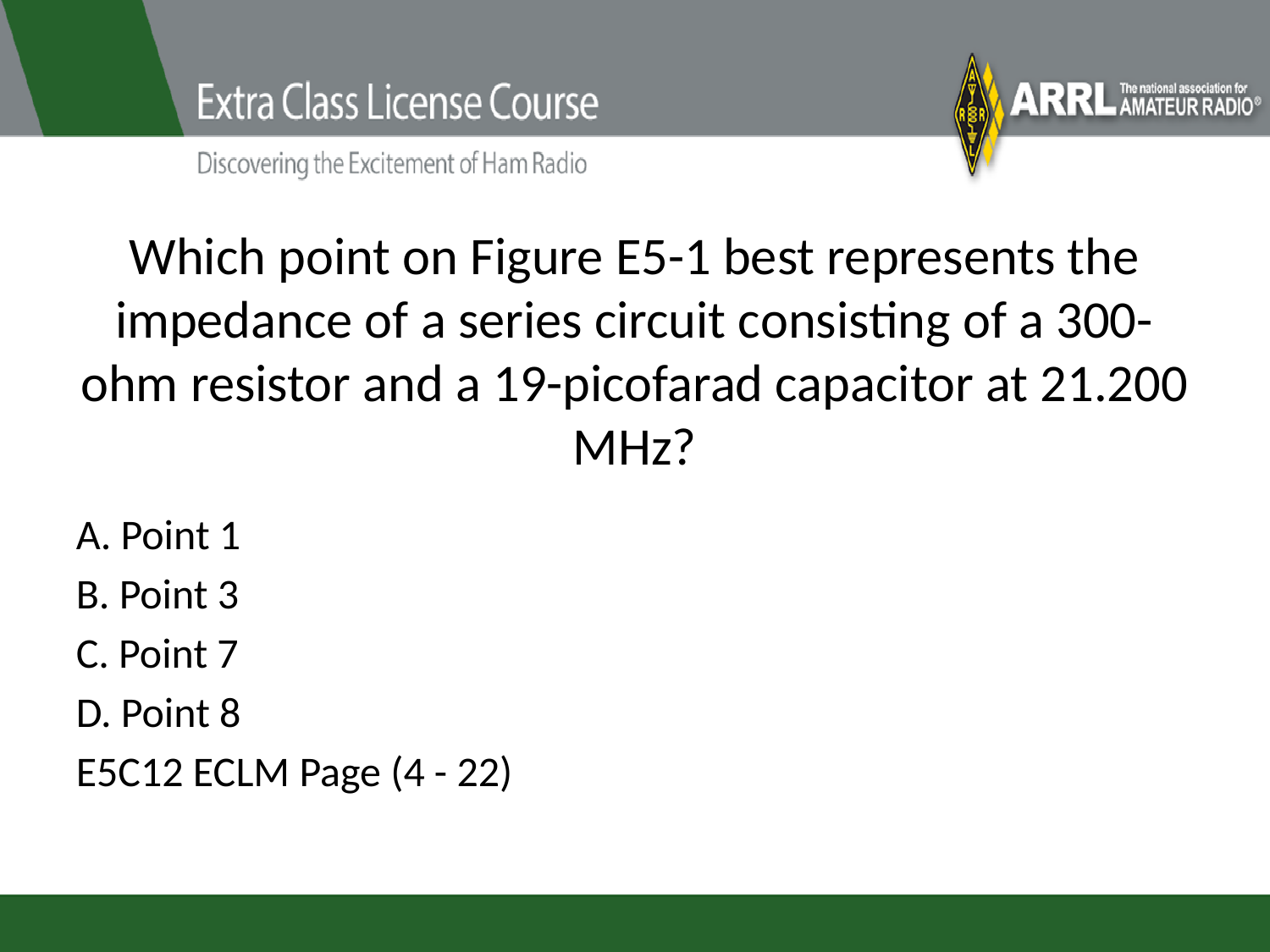

# Which point on Figure E5-1 best represents the impedance of a series circuit consisting of a 300-ohm resistor and a 19-picofarad capacitor at 21.200 MHz?
A. Point 1
B. Point 3
C. Point 7
D. Point 8
E5C12 ECLM Page (4 - 22)